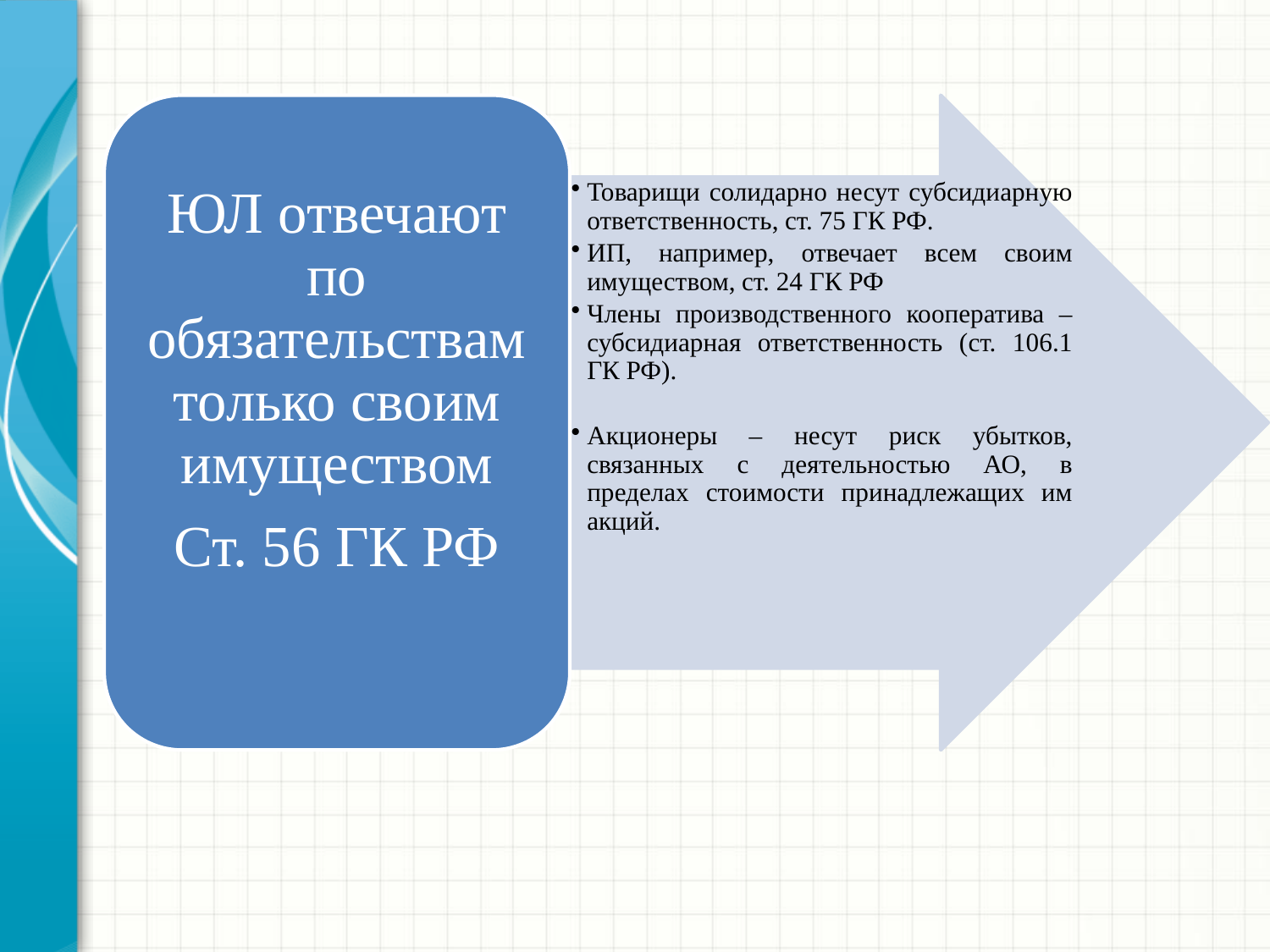

ЮЛ отвечают по обязательствам только своим имуществом
Ст. 56 ГК РФ

Товарищи солидарно несут субсидиарную ответственность, ст. 75 ГК РФ.
ИП, например, отвечает всем своим имуществом, ст. 24 ГК РФ
Члены производственного кооператива – субсидиарная ответственность (ст. 106.1 ГК РФ).

Акционеры – несут риск убытков, связанных с деятельностью АО, в пределах стоимости принадлежащих им акций.